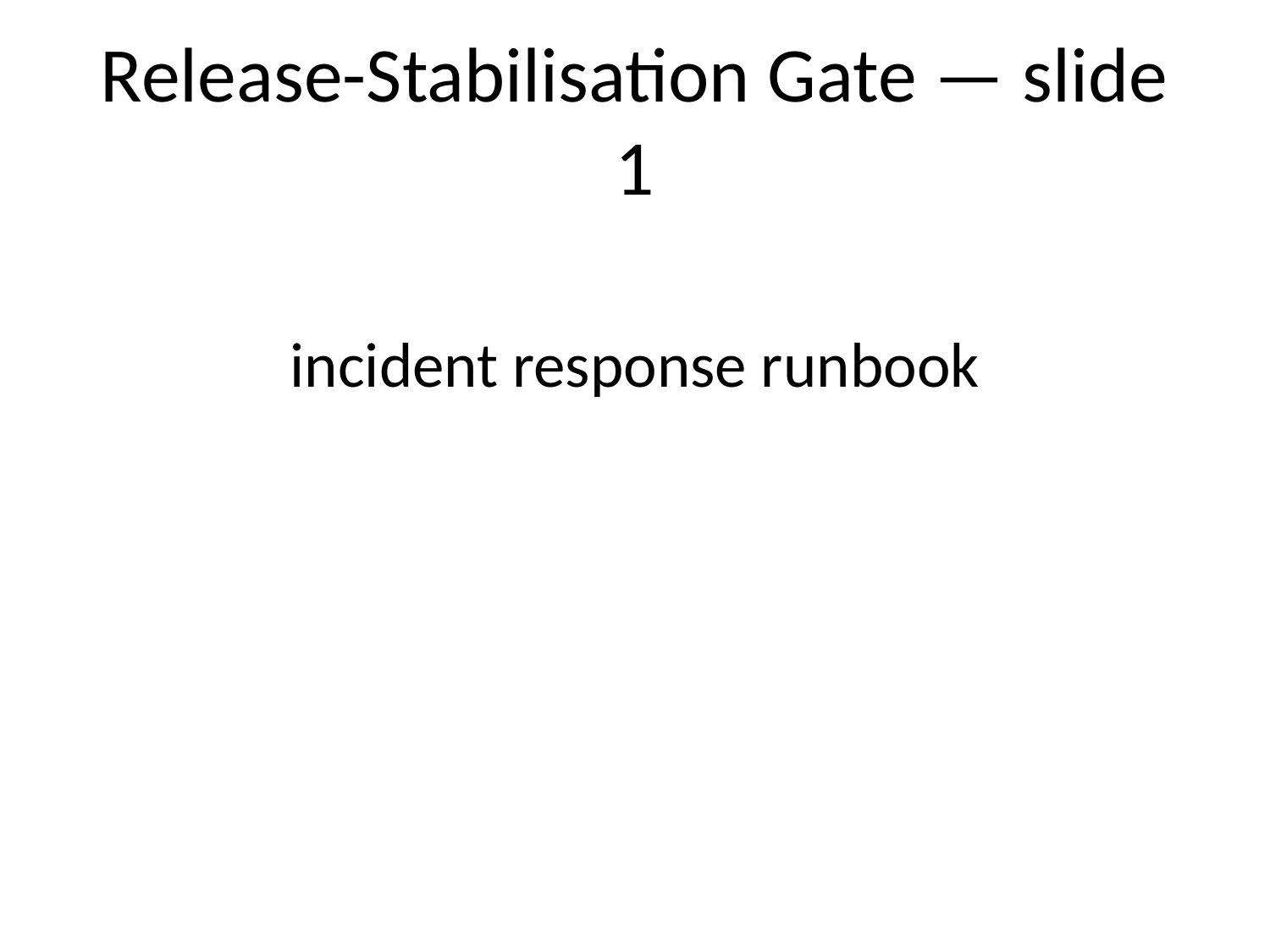

# Release-Stabilisation Gate — slide 1
incident response runbook